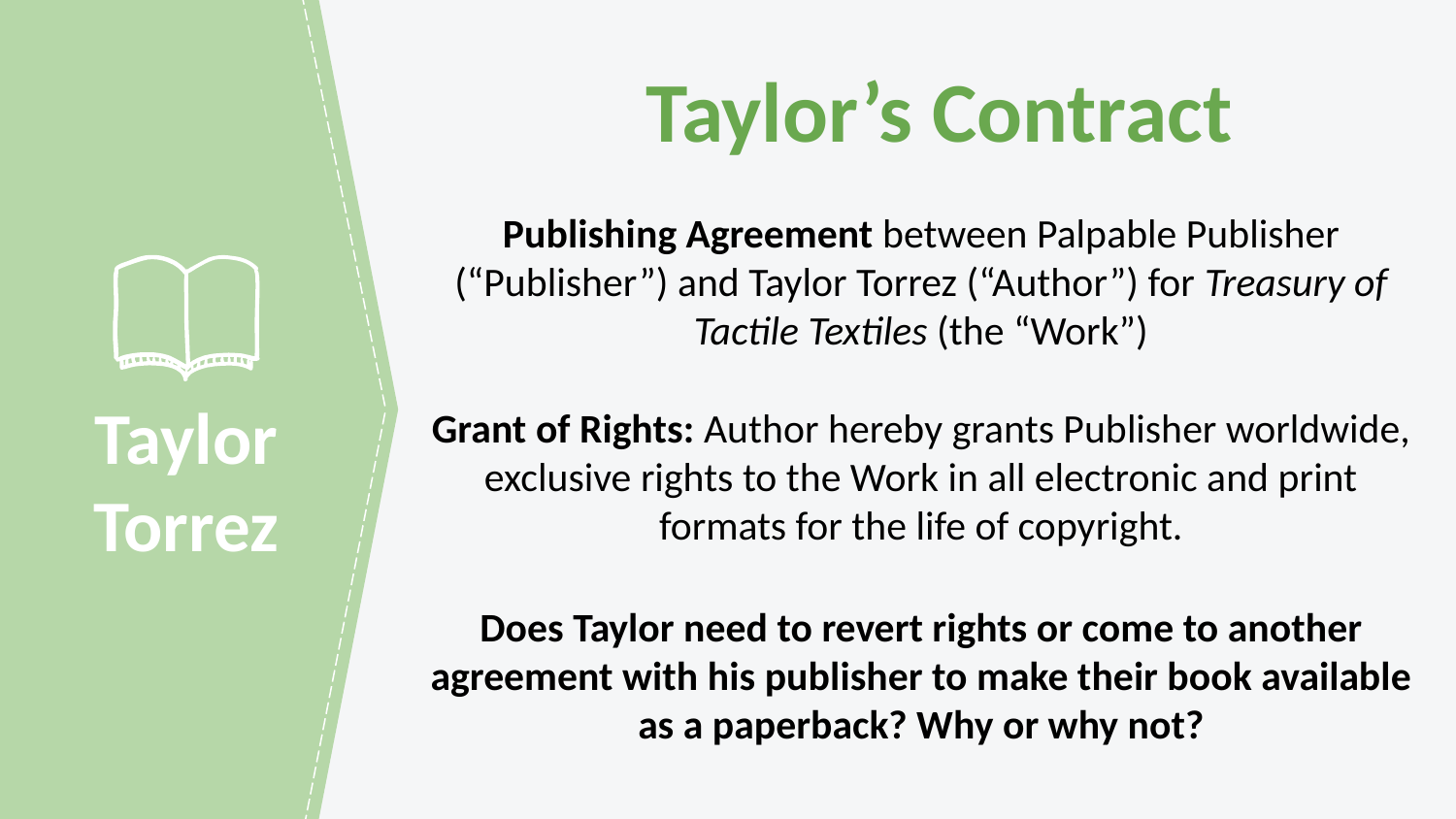

Taylor’s Contract
Publishing Agreement between Palpable Publisher (“Publisher”) and Taylor Torrez (“Author”) for Treasury of Tactile Textiles (the “Work”)

Grant of Rights: Author hereby grants Publisher worldwide, exclusive rights to the Work in all electronic and print formats for the life of copyright.

Does Taylor need to revert rights or come to another agreement with his publisher to make their book available as a paperback? Why or why not?

Taylor Torrez